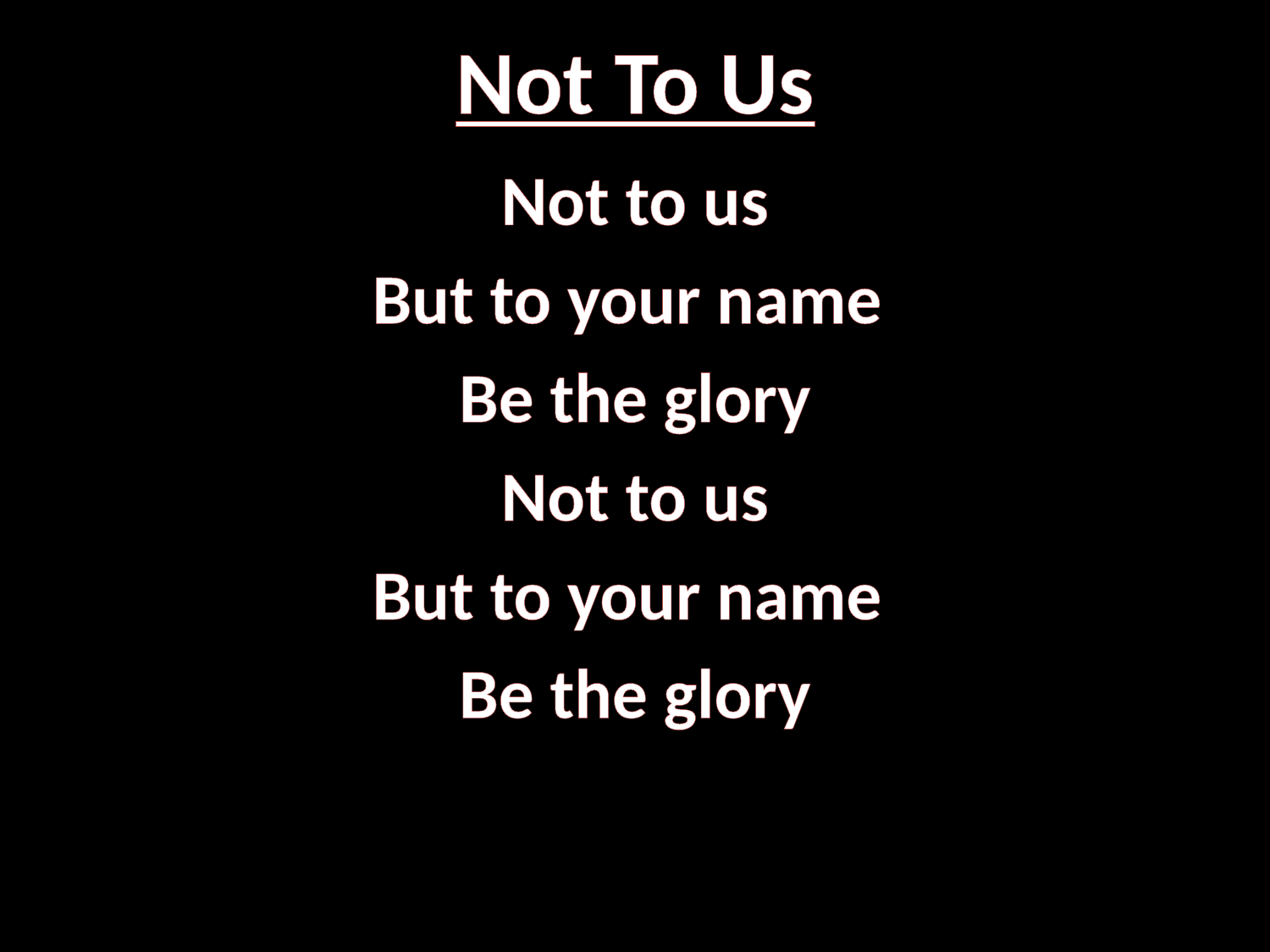

# Not To Us
Not to us
But to your name
Be the glory
Not to us
But to your name
Be the glory